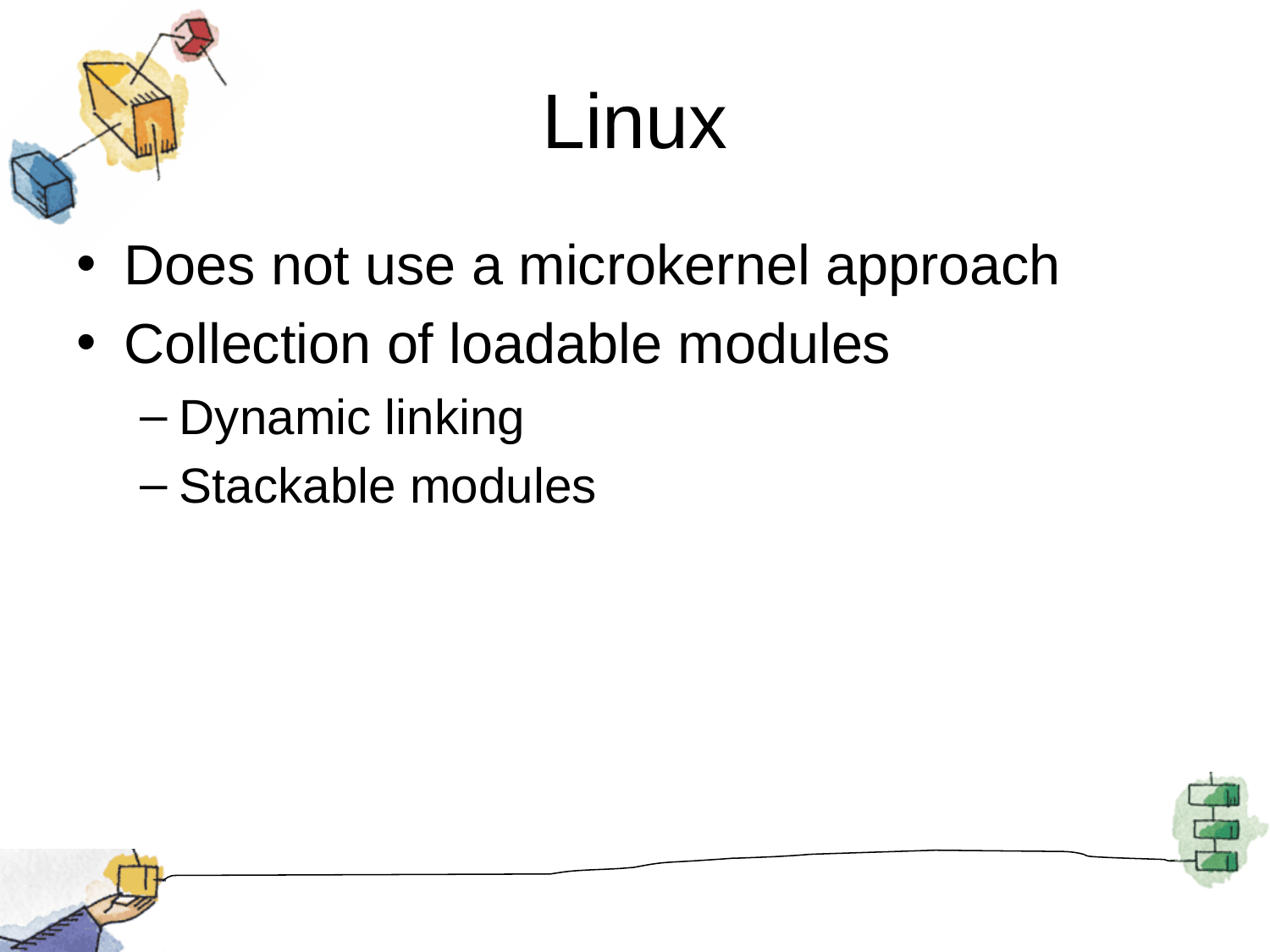

# Linux
Does not use a microkernel approach
Collection of loadable modules
Dynamic linking
Stackable modules